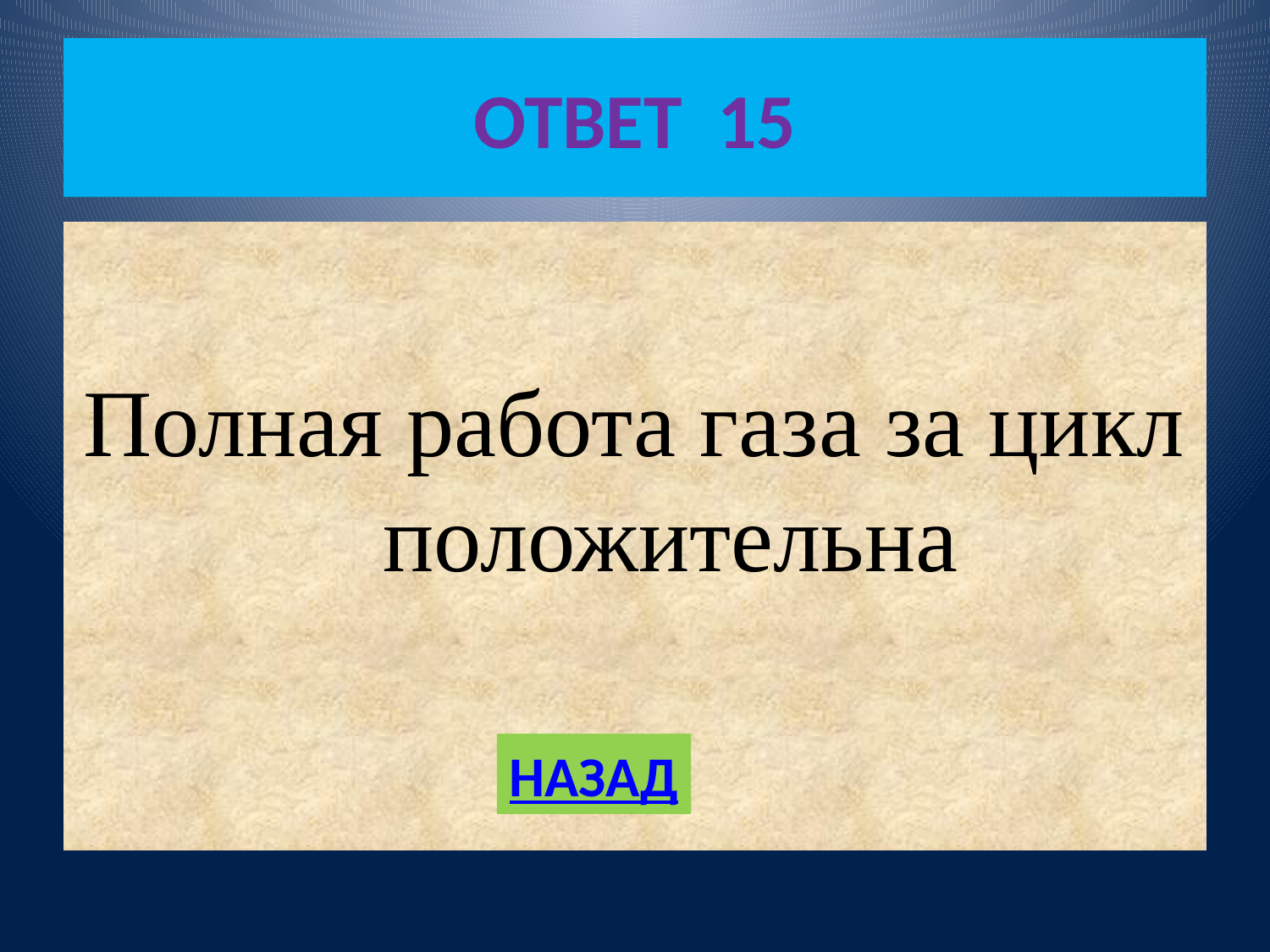

# ОТВЕТ  15

Полная работа газа за цикл  положительна
НАЗАД